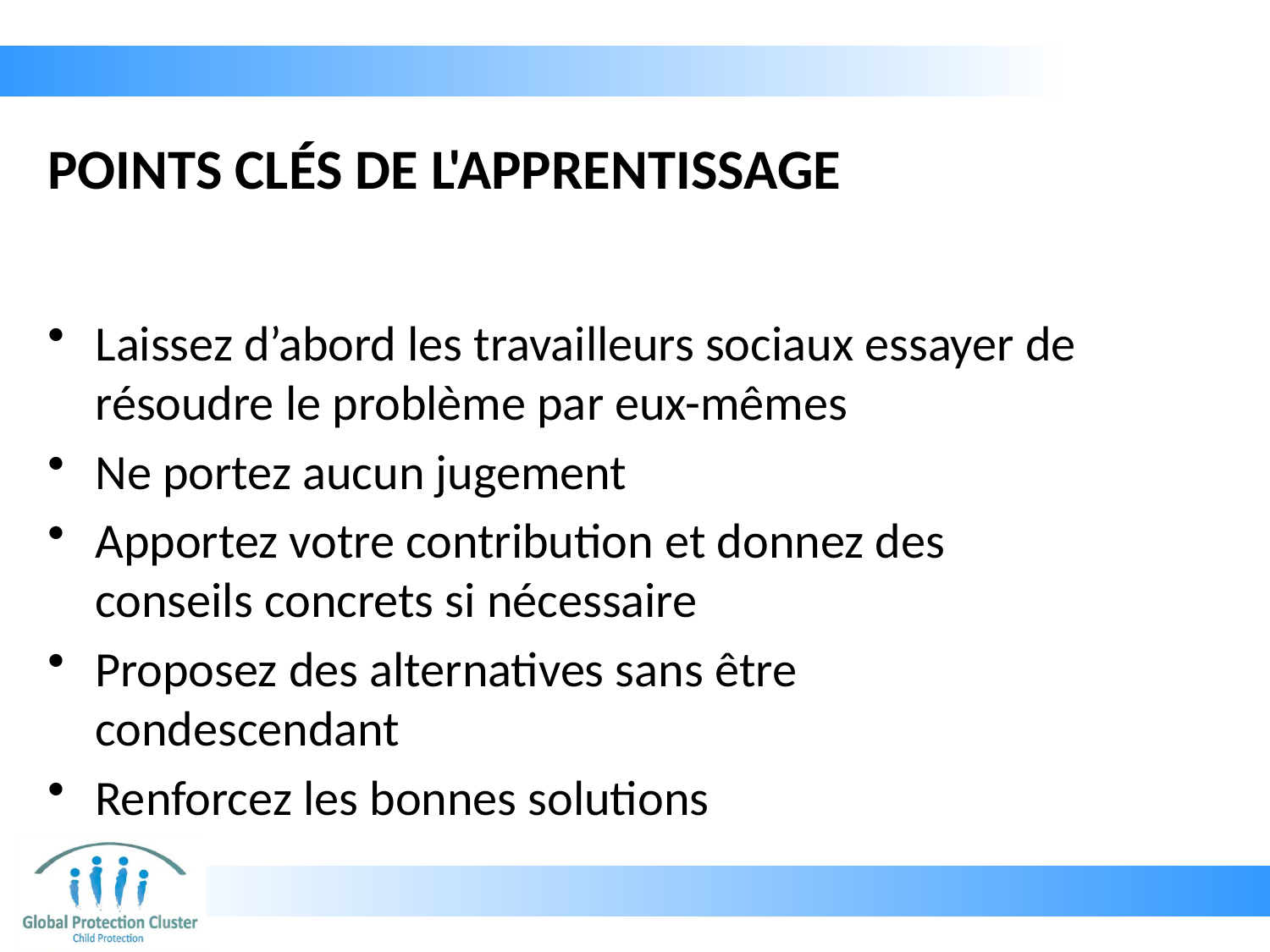

# POINTS CLÉS DE L'APPRENTISSAGE

Laissez d’abord les travailleurs sociaux essayer de résoudre le problème par eux-mêmes
Ne portez aucun jugement
Apportez votre contribution et donnez des conseils concrets si nécessaire
Proposez des alternatives sans être condescendant
Renforcez les bonnes solutions